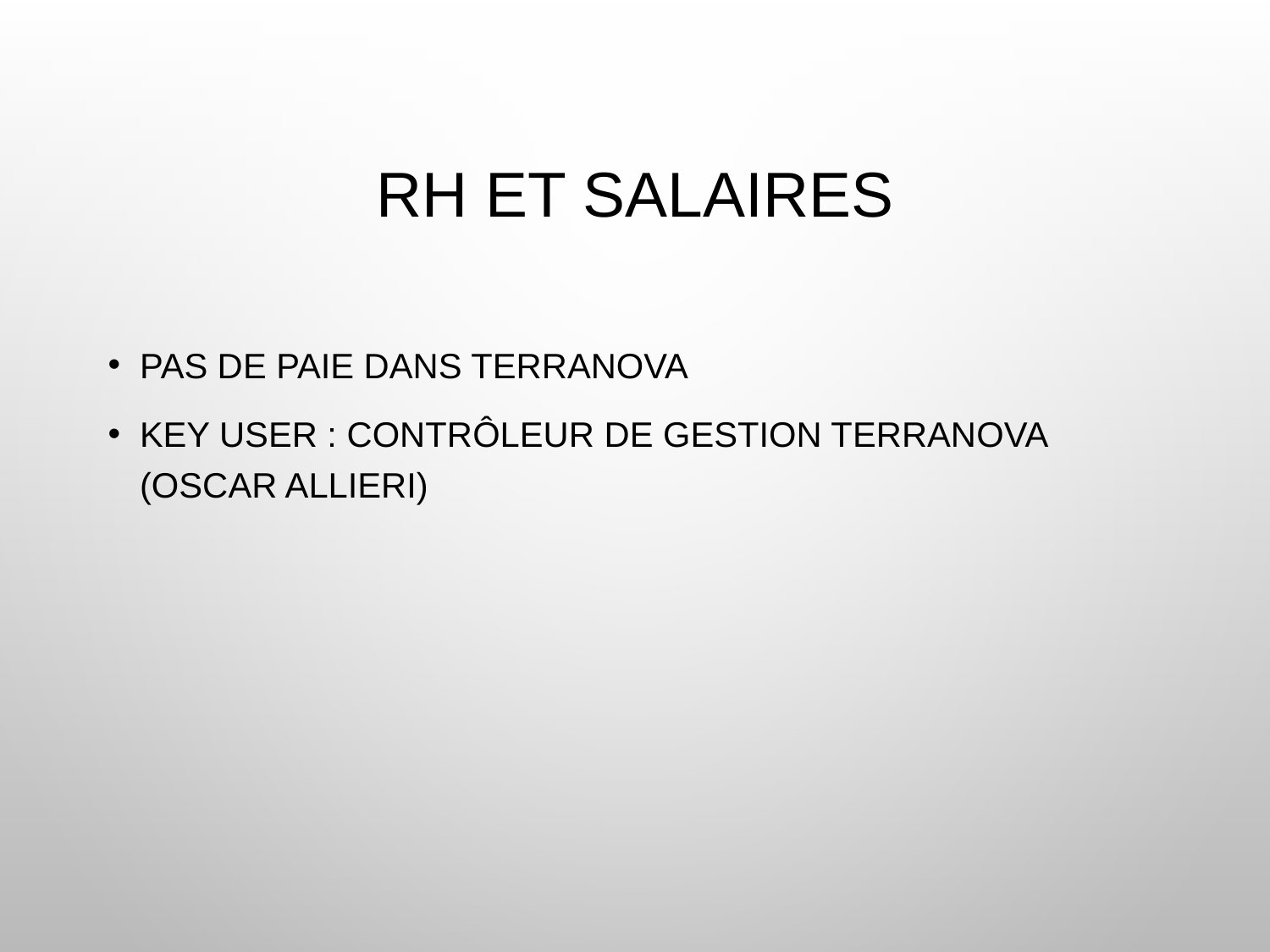

# RH et salaires
Pas de paie dans TerraNova
Key user : contrôleur de gestion TerraNova (Oscar Allieri)